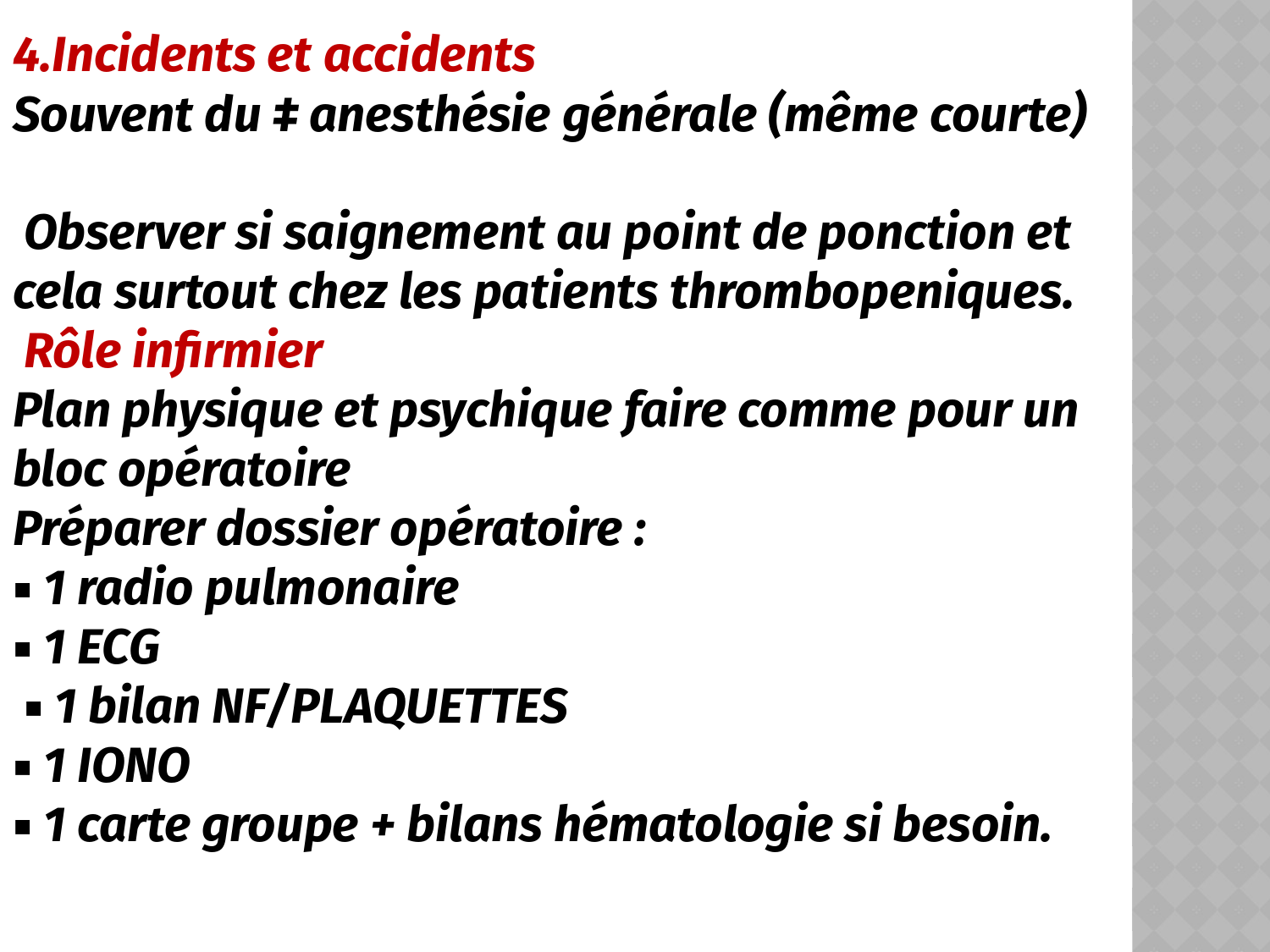

4.Incidents et accidents
Souvent du ‡ anesthésie générale (même courte)

 Observer si saignement au point de ponction et cela surtout chez les patients thrombopeniques.
 Rôle infirmier
Plan physique et psychique faire comme pour un bloc opératoire
Préparer dossier opératoire :
▪ 1 radio pulmonaire
▪ 1 ECG
 ▪ 1 bilan NF/PLAQUETTES
▪ 1 IONO
▪ 1 carte groupe + bilans hématologie si besoin.